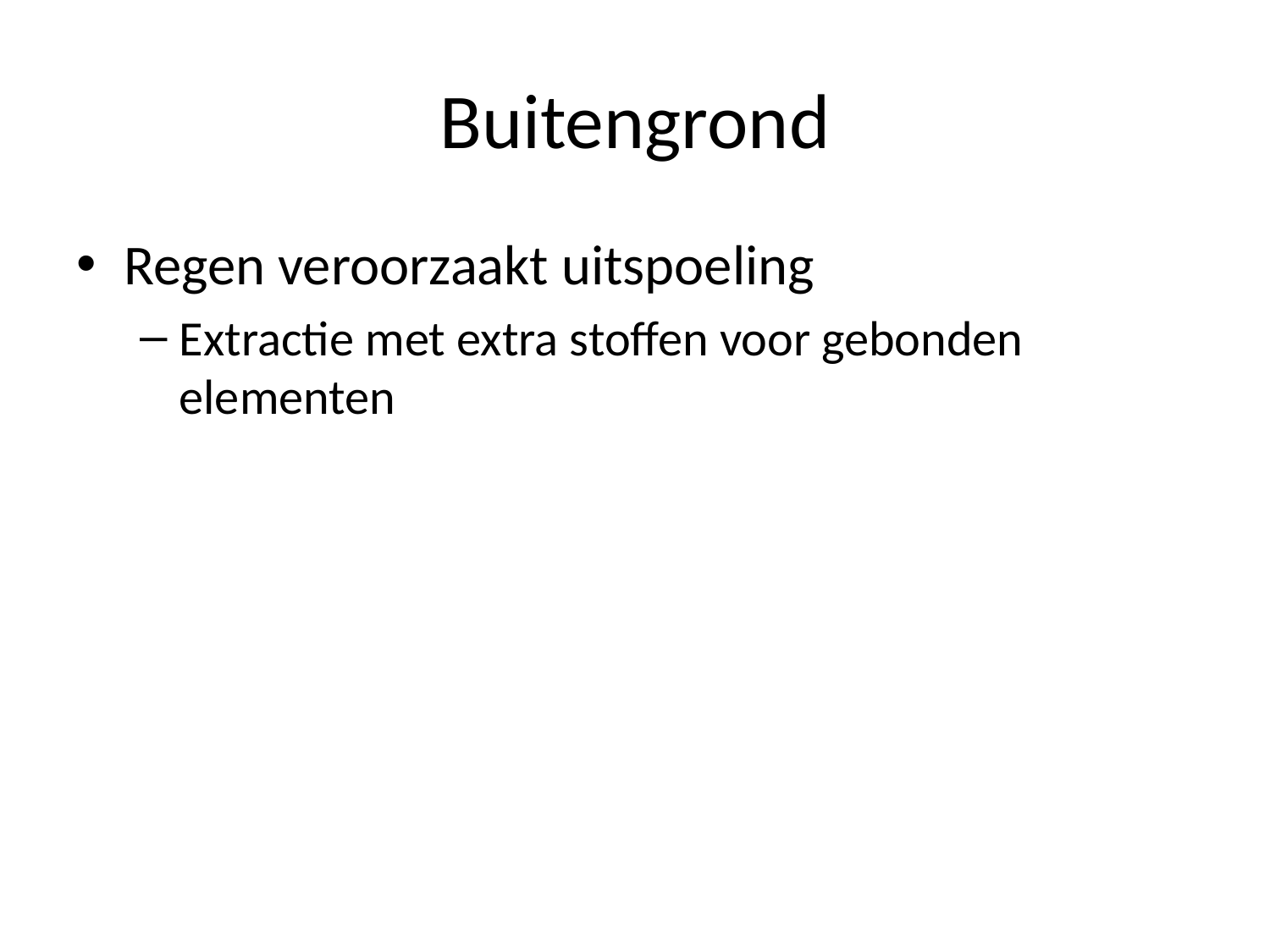

# Buitengrond
Regen veroorzaakt uitspoeling
Extractie met extra stoffen voor gebonden elementen